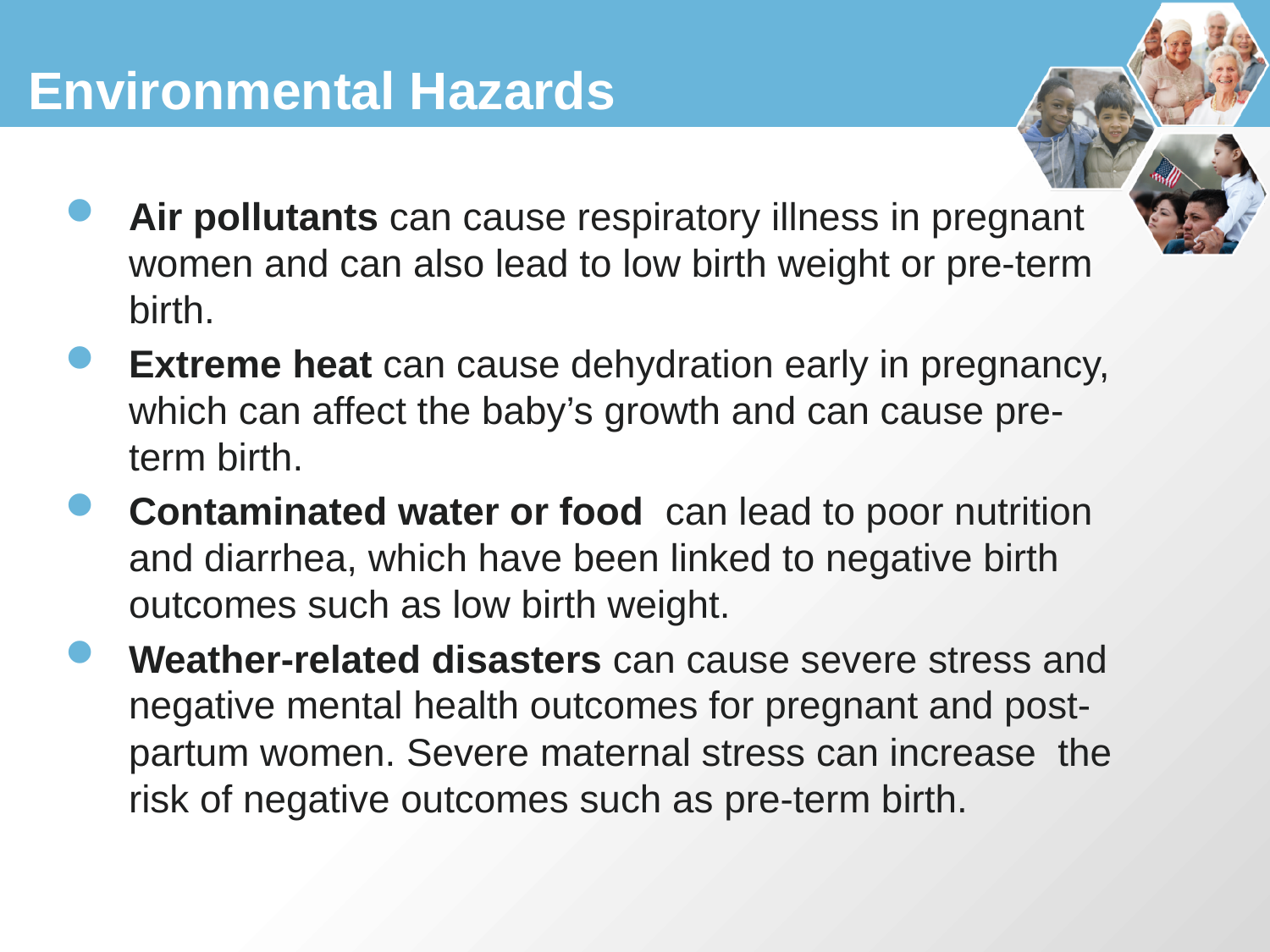

# Environmental Hazards
Air pollutants can cause respiratory illness in pregnant women and can also lead to low birth weight or pre-term birth.
Extreme heat can cause dehydration early in pregnancy, which can affect the baby’s growth and can cause pre-term birth.
Contaminated water or food  can lead to poor nutrition and diarrhea, which have been linked to negative birth outcomes such as low birth weight.
Weather-related disasters can cause severe stress and negative mental health outcomes for pregnant and post-partum women. Severe maternal stress can increase  the risk of negative outcomes such as pre-term birth.